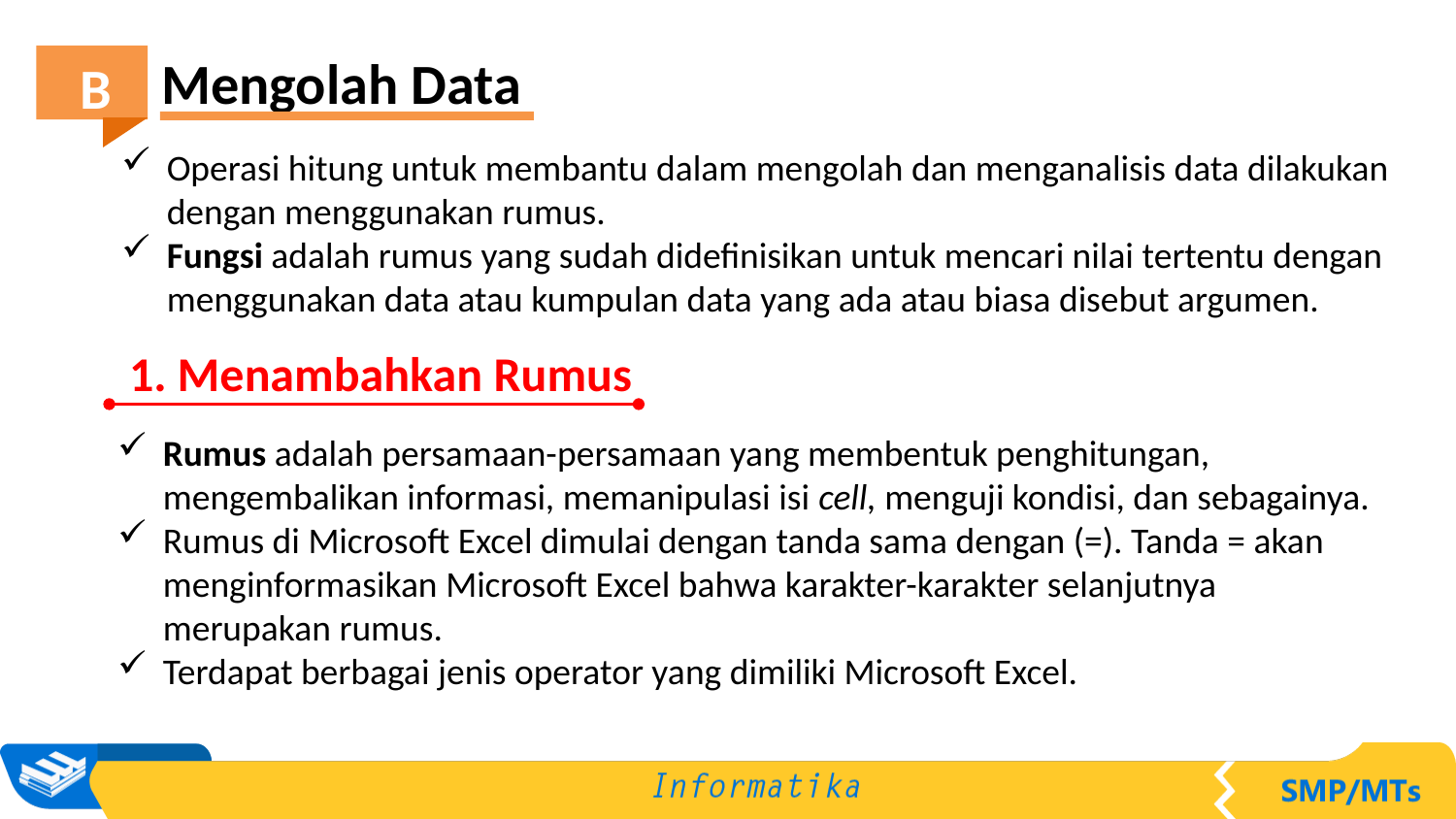

Mengolah Data

B

Operasi hitung untuk membantu dalam mengolah dan menganalisis data dilakukan dengan menggunakan rumus.
Fungsi adalah rumus yang sudah didefinisikan untuk mencari nilai tertentu dengan menggunakan data atau kumpulan data yang ada atau biasa disebut argumen.
1. Menambahkan Rumus
Rumus adalah persamaan-persamaan yang membentuk penghitungan, mengembalikan informasi, memanipulasi isi cell, menguji kondisi, dan sebagainya.
Rumus di Microsoft Excel dimulai dengan tanda sama dengan (=). Tanda = akan menginformasikan Microsoft Excel bahwa karakter-karakter selanjutnya merupakan rumus.
Terdapat berbagai jenis operator yang dimiliki Microsoft Excel.